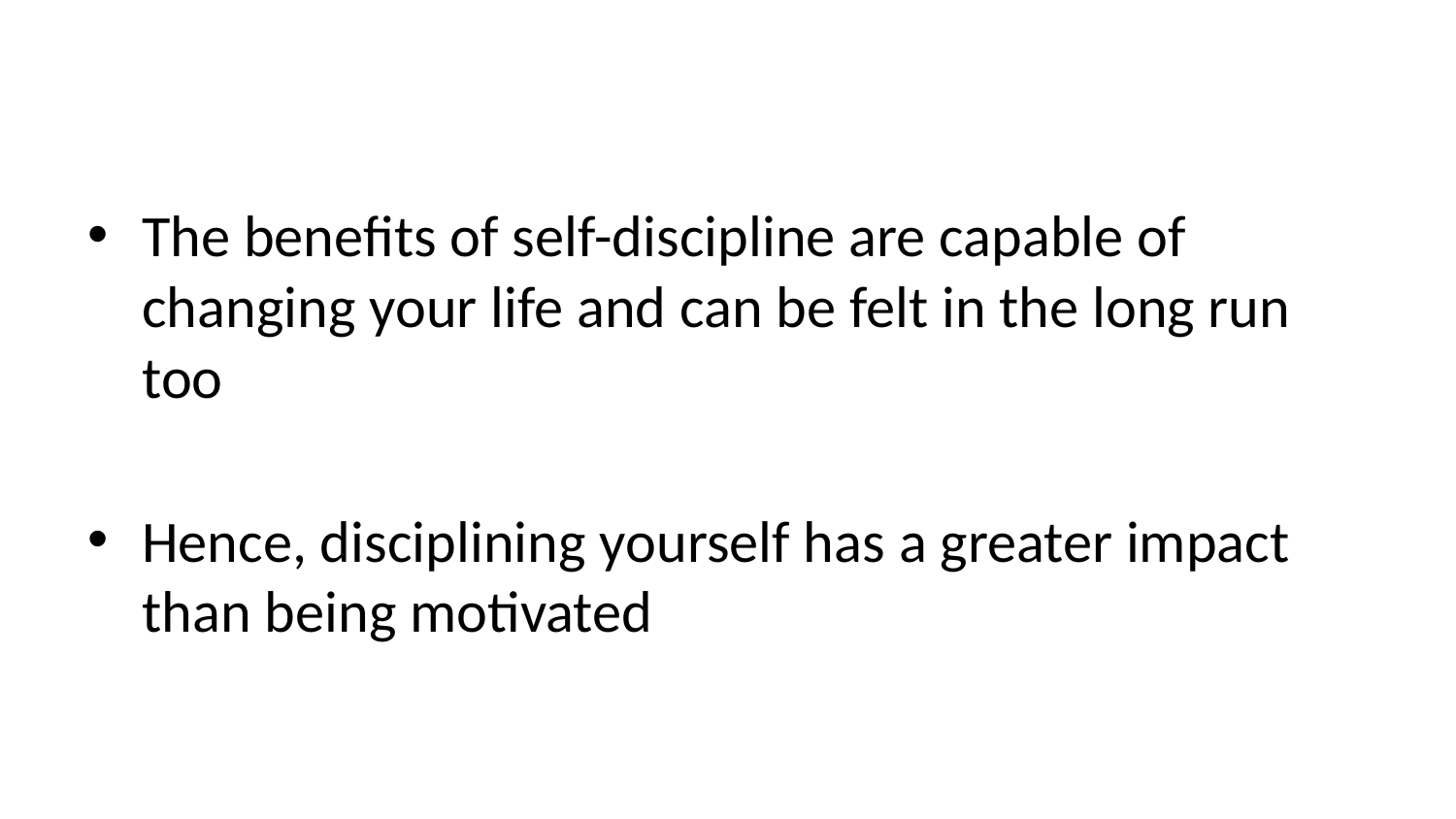

The benefits of self-discipline are capable of changing your life and can be felt in the long run too

Hence, disciplining yourself has a greater impact than being motivated